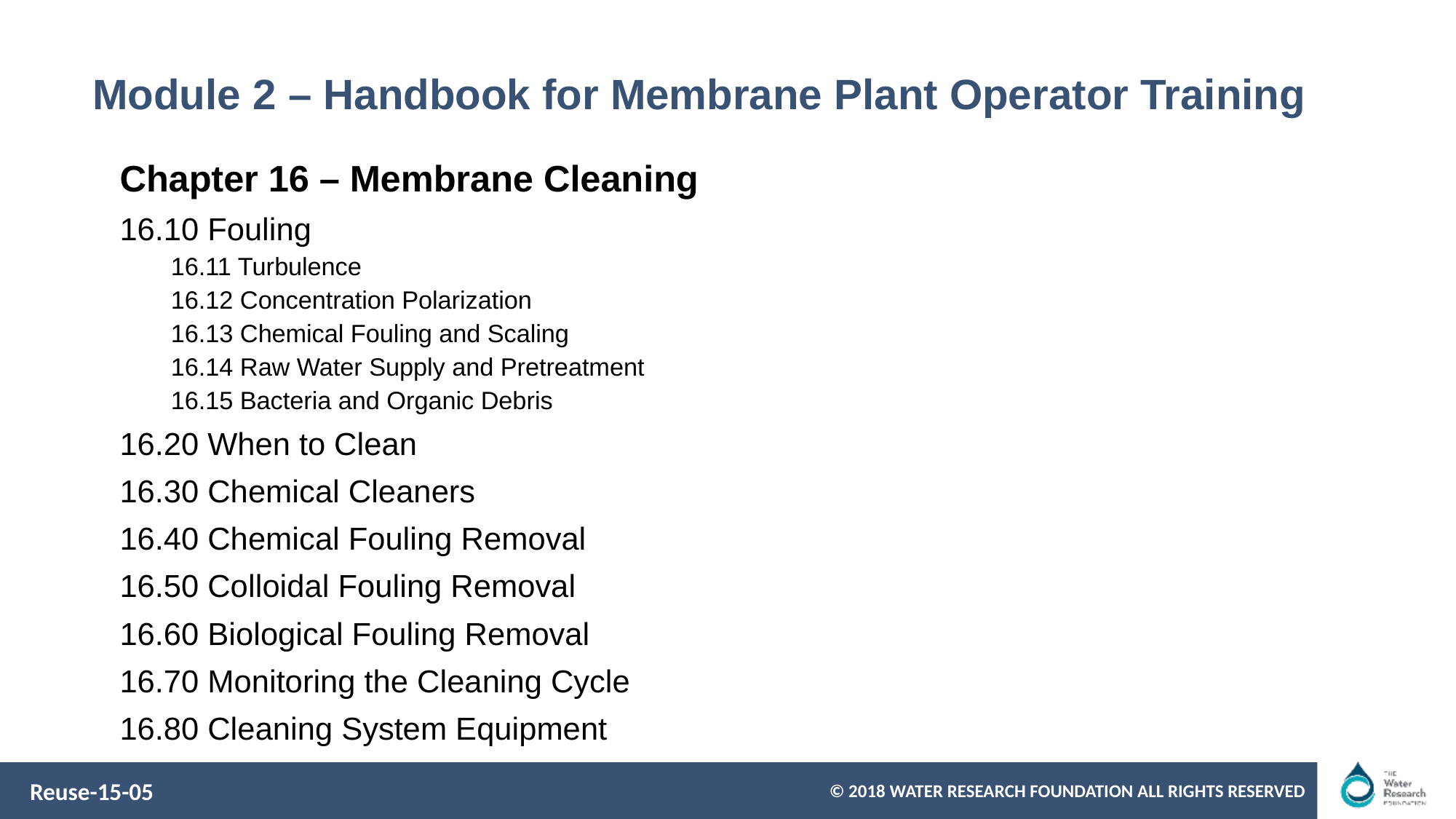

# Module 2 – Handbook for Membrane Plant Operator Training
Chapter 16 – Membrane Cleaning
16.10 Fouling
16.11 Turbulence
16.12 Concentration Polarization
16.13 Chemical Fouling and Scaling
16.14 Raw Water Supply and Pretreatment
16.15 Bacteria and Organic Debris
16.20 When to Clean
16.30 Chemical Cleaners
16.40 Chemical Fouling Removal
16.50 Colloidal Fouling Removal
16.60 Biological Fouling Removal
16.70 Monitoring the Cleaning Cycle
16.80 Cleaning System Equipment